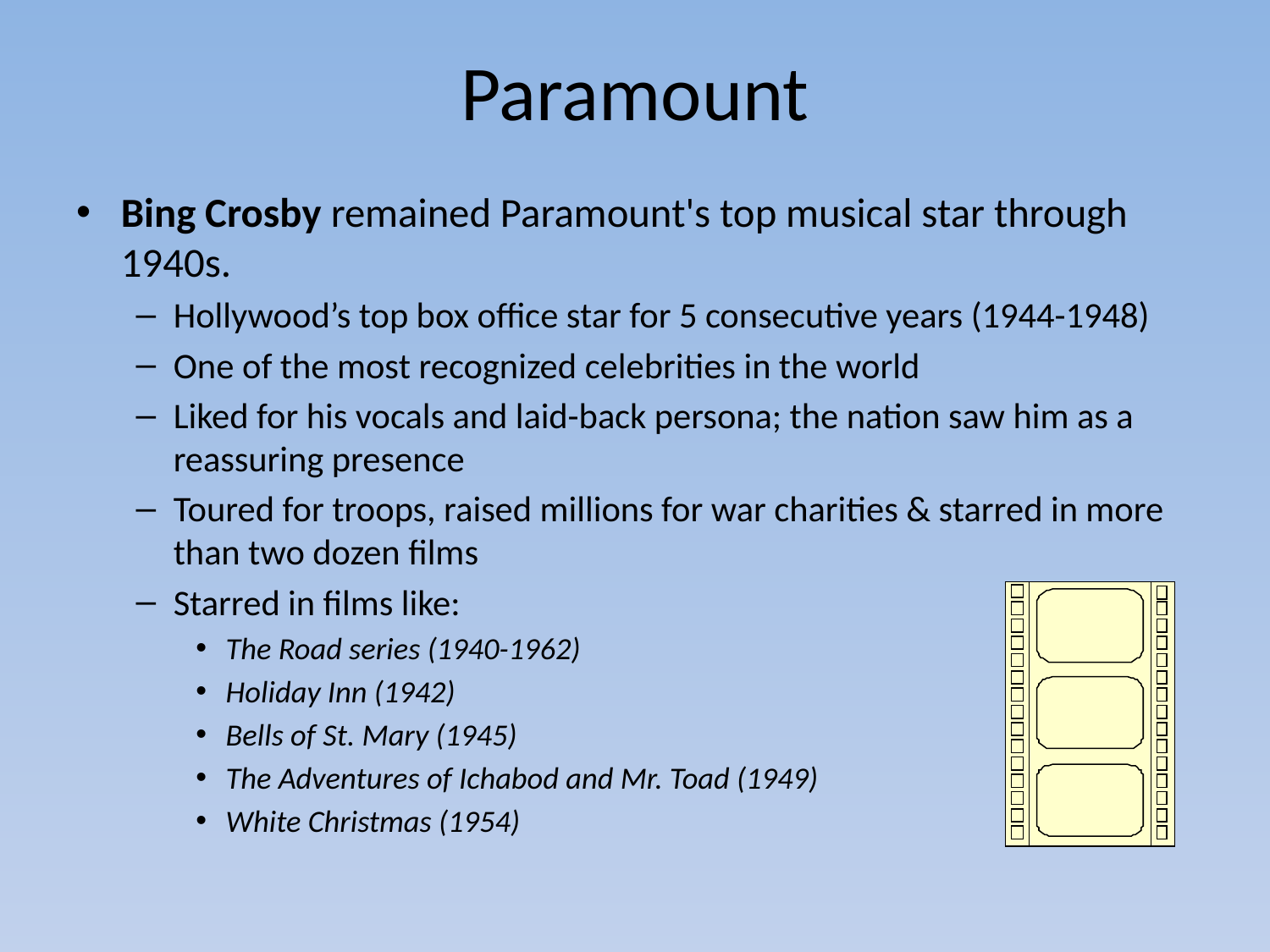

# Paramount
Bing Crosby remained Paramount's top musical star through 1940s.
Hollywood’s top box office star for 5 consecutive years (1944-1948)
One of the most recognized celebrities in the world
Liked for his vocals and laid-back persona; the nation saw him as a reassuring presence
Toured for troops, raised millions for war charities & starred in more than two dozen films
Starred in films like:
The Road series (1940-1962)
Holiday Inn (1942)
Bells of St. Mary (1945)
The Adventures of Ichabod and Mr. Toad (1949)
White Christmas (1954)